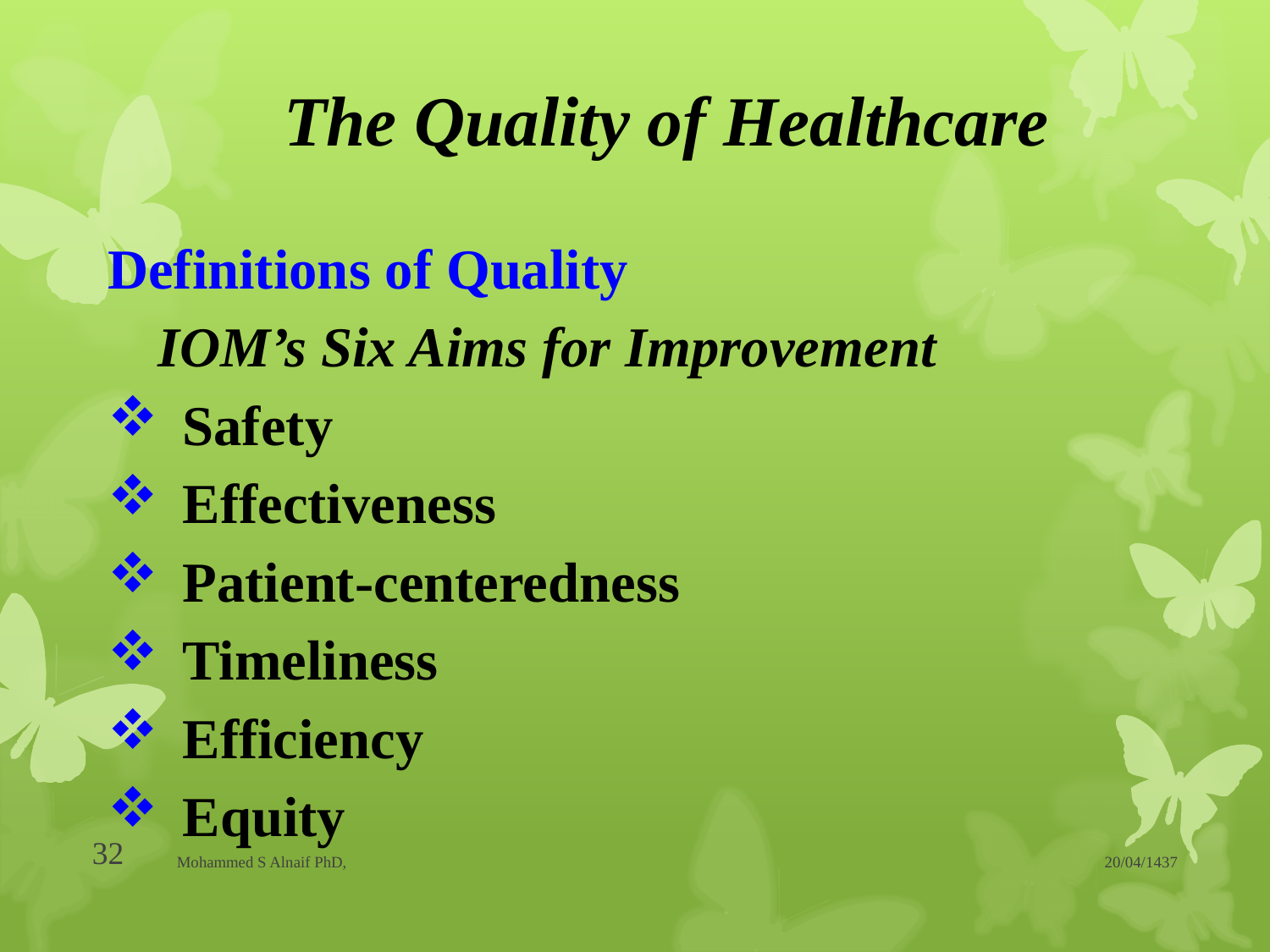

# The Quality of Healthcare
Definitions of Quality
IOM’s Six Aims for Improvement
Safety
Effectiveness
Patient-centeredness
Timeliness
Efficiency
Equity

32
Mohammed S Alnaif PhD,
20/04/1437